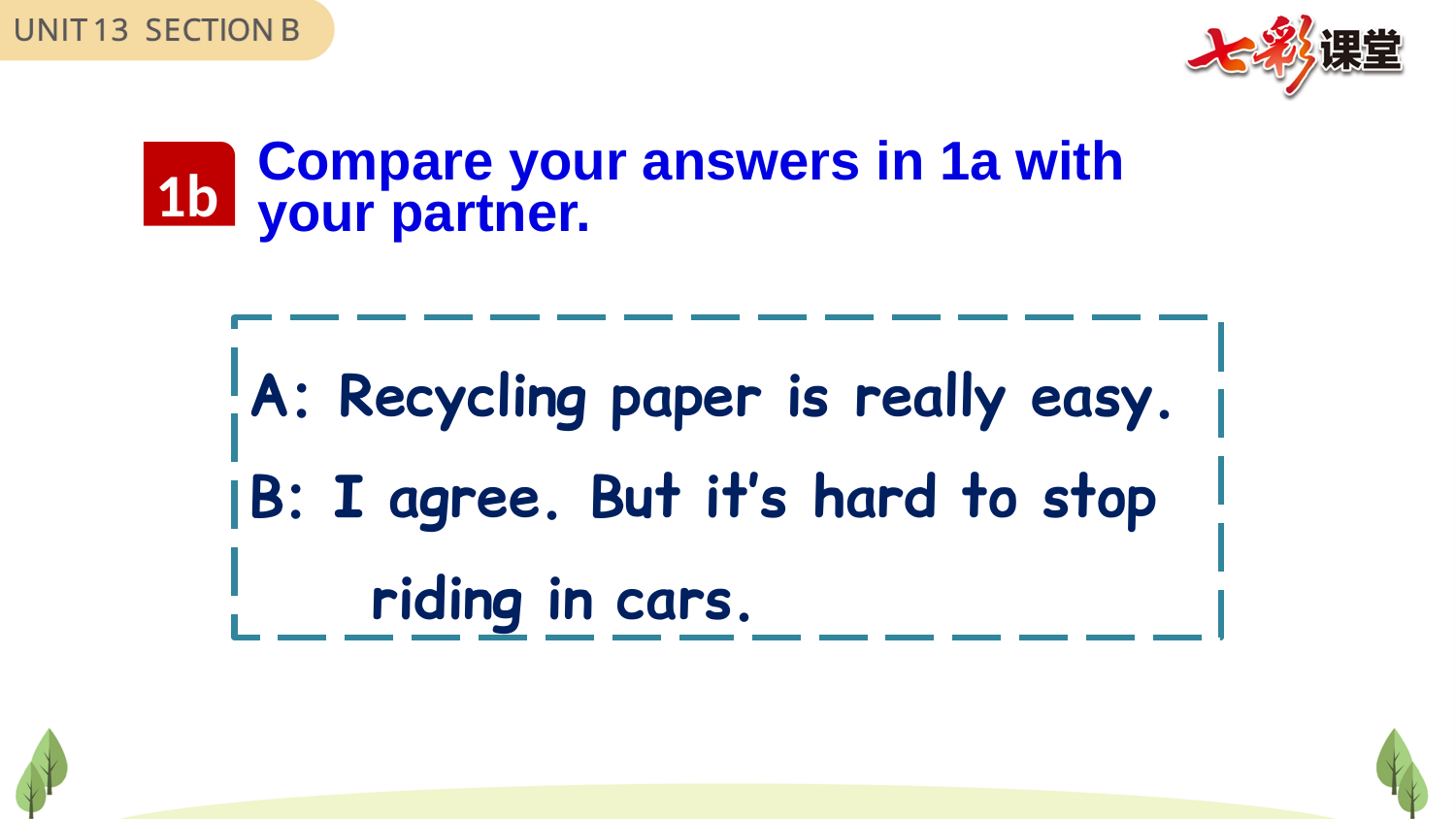

Compare your answers in 1a with your partner.
1b
A: Recycling paper is really easy.
B: I agree. But it’s hard to stop
     riding in cars.